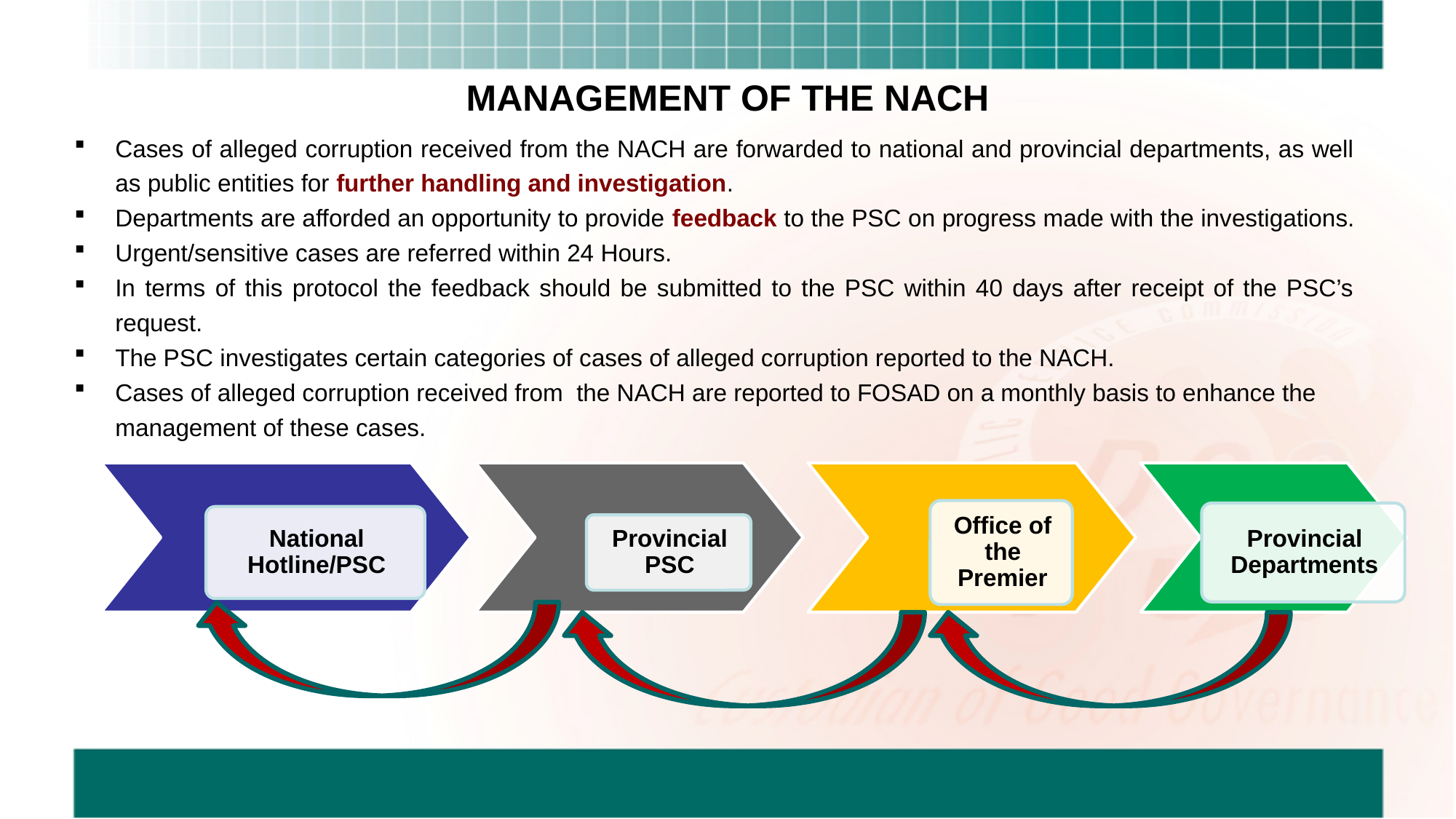

# MANAGEMENT OF THE NACH
Cases of alleged corruption received from the NACH are forwarded to national and provincial departments, as well as public entities for further handling and investigation.
Departments are afforded an opportunity to provide feedback to the PSC on progress made with the investigations.
Urgent/sensitive cases are referred within 24 Hours.
In terms of this protocol the feedback should be submitted to the PSC within 40 days after receipt of the PSC’s request.
The PSC investigates certain categories of cases of alleged corruption reported to the NACH.
Cases of alleged corruption received from  the NACH are reported to FOSAD on a monthly basis to enhance the management of these cases.

National Hotline/PSC
Provincial PSC
Office of the Premier
Provincial Departments